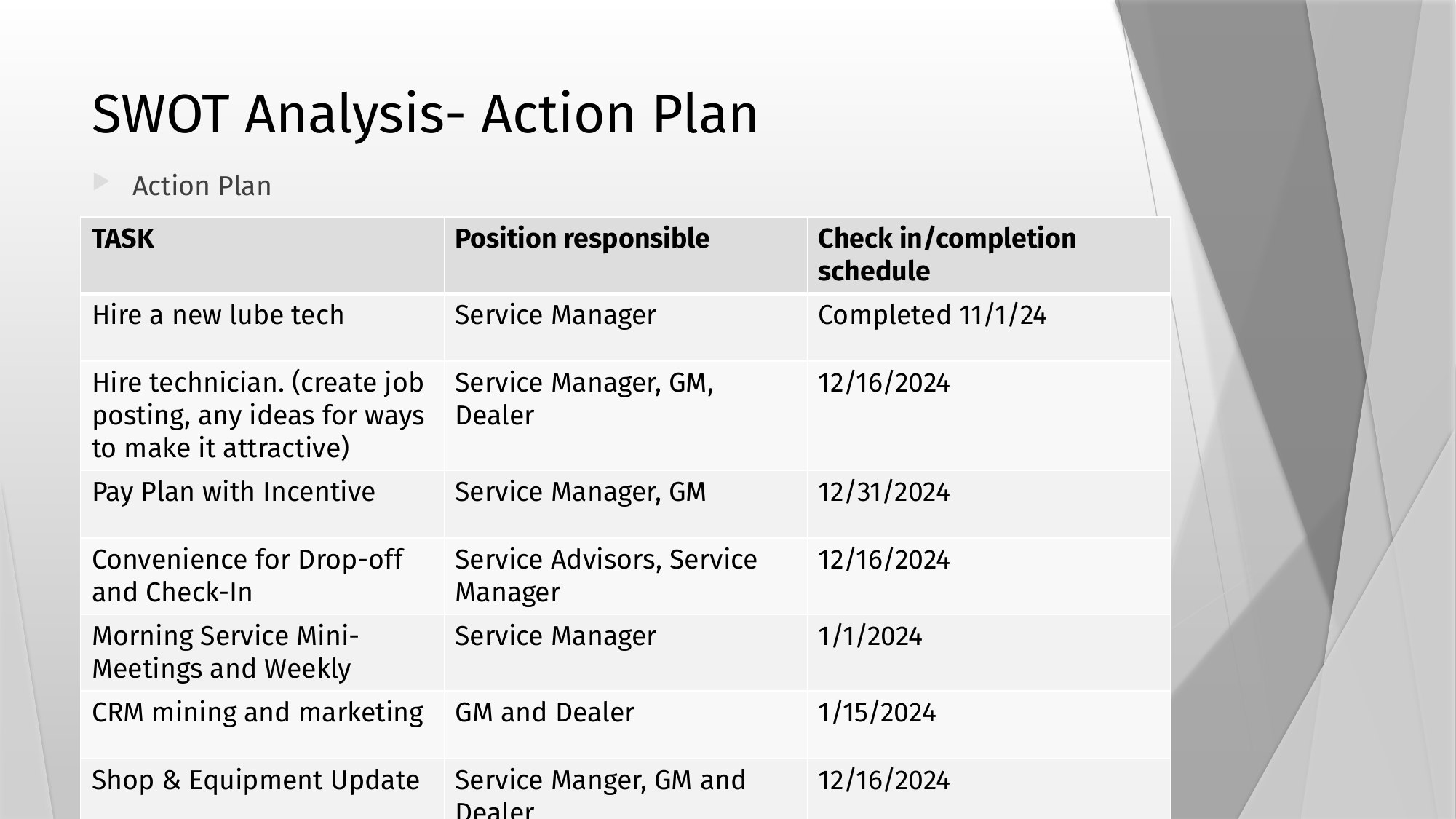

# SWOT Analysis- Action Plan
Action Plan

| TASK | Position responsible | Check in/completion schedule |
| --- | --- | --- |
| Hire a new lube tech | Service Manager | Completed 11/1/24 |
| Hire technician. (create job posting, any ideas for ways to make it attractive) | Service Manager, GM, Dealer | 12/16/2024 |
| Pay Plan with Incentive | Service Manager, GM | 12/31/2024 |
| Convenience for Drop-off and Check-In | Service Advisors, Service Manager | 12/16/2024 |
| Morning Service Mini-Meetings and Weekly | Service Manager | 1/1/2024 |
| CRM mining and marketing | GM and Dealer | 1/15/2024 |
| Shop & Equipment Update | Service Manger, GM and Dealer | 12/16/2024 |